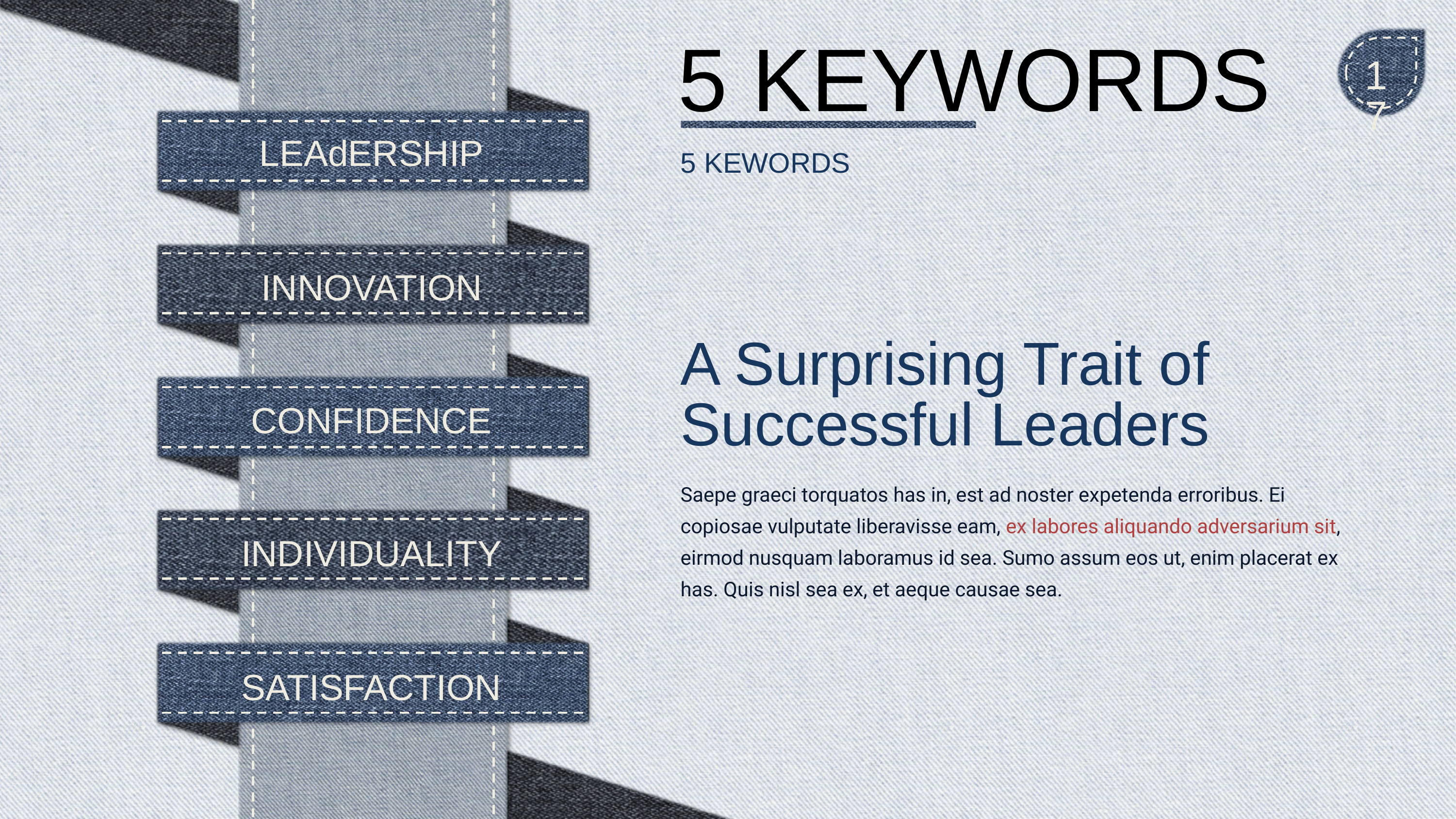

# 5 KEYWORDS
17
LEAdERSHIP
5 KEWORDS
INNOVATION
A Surprising Trait of
Successful Leaders
CONFIDENCE
Saepe graeci torquatos has in, est ad noster expetenda erroribus. Ei copiosae vulputate liberavisse eam, ex labores aliquando adversarium sit, eirmod nusquam laboramus id sea. Sumo assum eos ut, enim placerat ex has. Quis nisl sea ex, et aeque causae sea.
INDIVIDUALITY
SATISFACTION